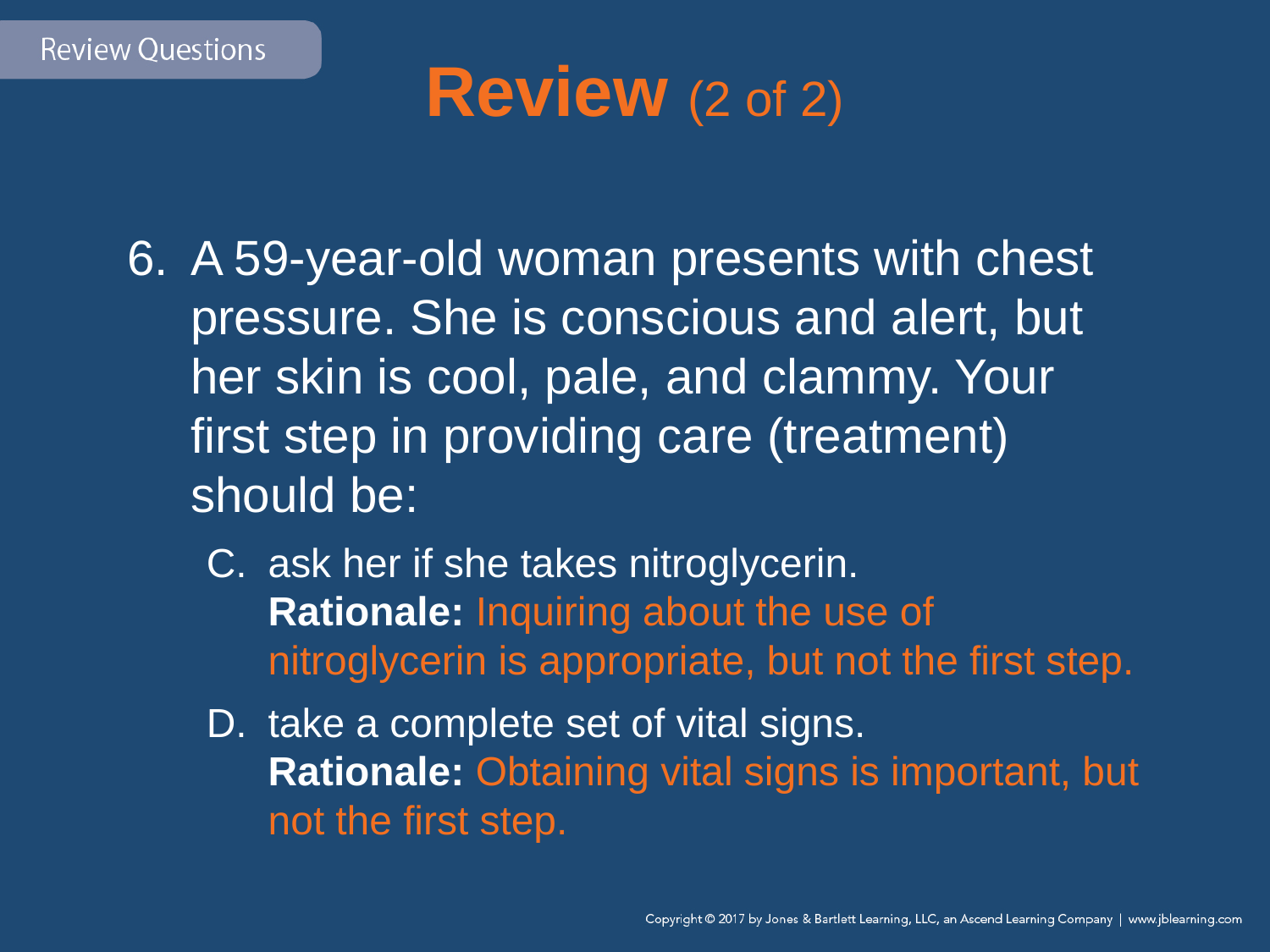

# Review (2 of 2)
A 59-year-old woman presents with chest pressure. She is conscious and alert, but her skin is cool, pale, and clammy. Your first step in providing care (treatment) should be:
ask her if she takes nitroglycerin.
Rationale: Inquiring about the use of nitroglycerin is appropriate, but not the first step.
take a complete set of vital signs.
Rationale: Obtaining vital signs is important, but not the first step.